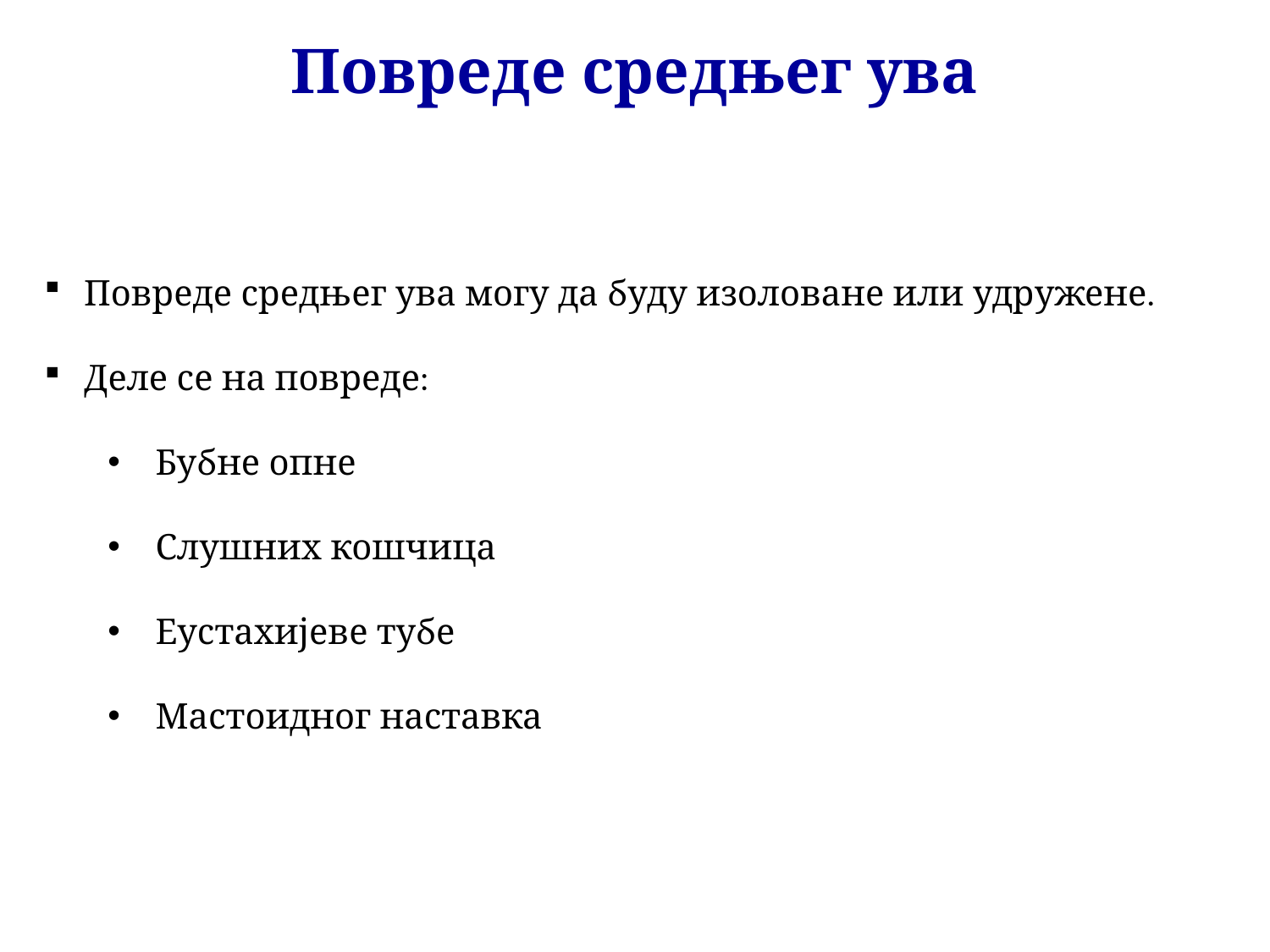

Повреде средњег ува

Повреде средњег ува могу да буду изоловане или удружене.

Деле се на повреде:

Бубне опне

Слушних кошчица

Еустахијеве тубе

Мастоидног наставка